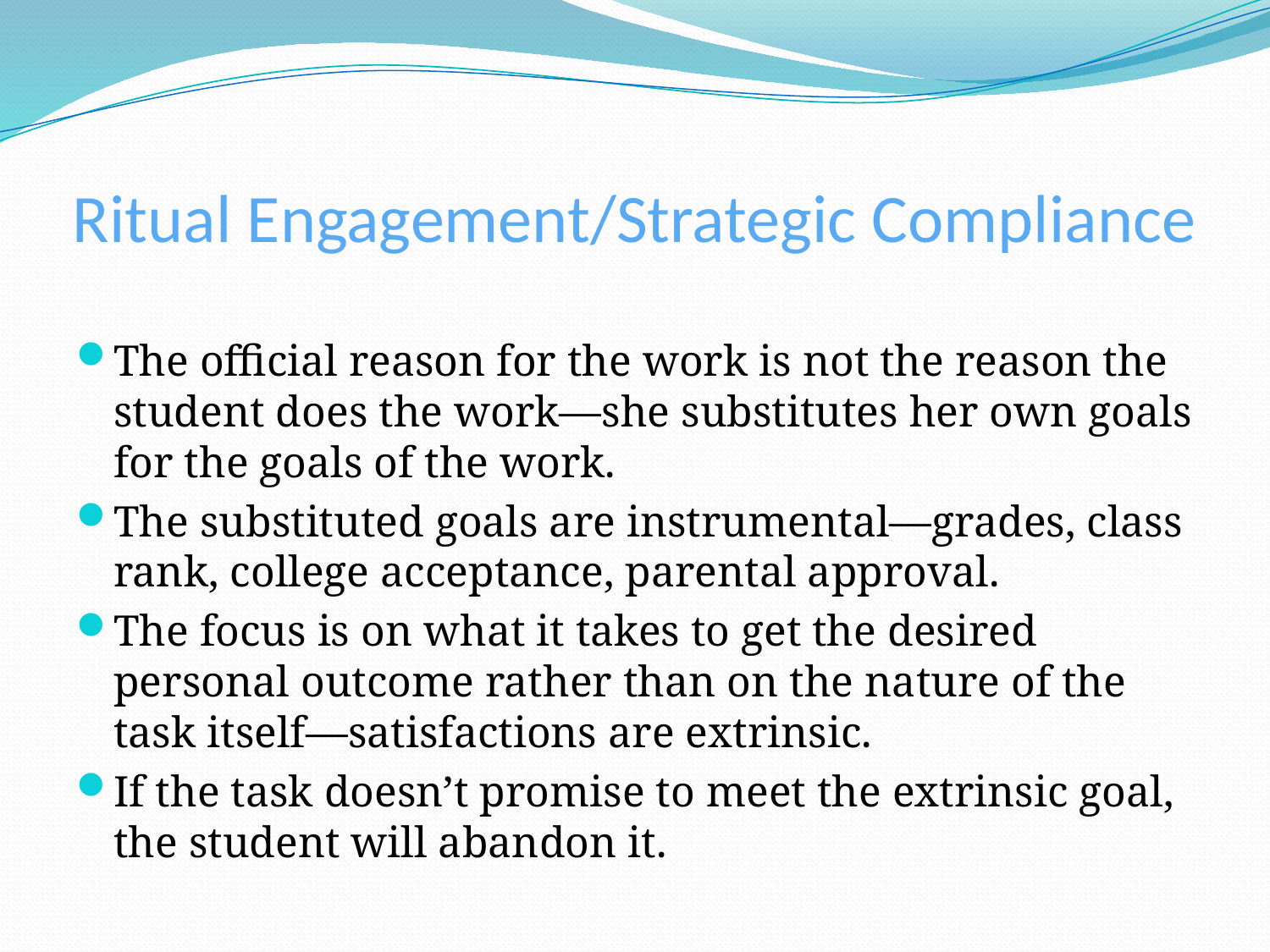

# Ritual Engagement/Strategic Compliance

The official reason for the work is not the reason the student does the work—she substitutes her own goals for the goals of the work.
The substituted goals are instrumental—grades, class rank, college acceptance, parental approval.
The focus is on what it takes to get the desired personal outcome rather than on the nature of the task itself—satisfactions are extrinsic.
If the task doesn’t promise to meet the extrinsic goal, the student will abandon it.